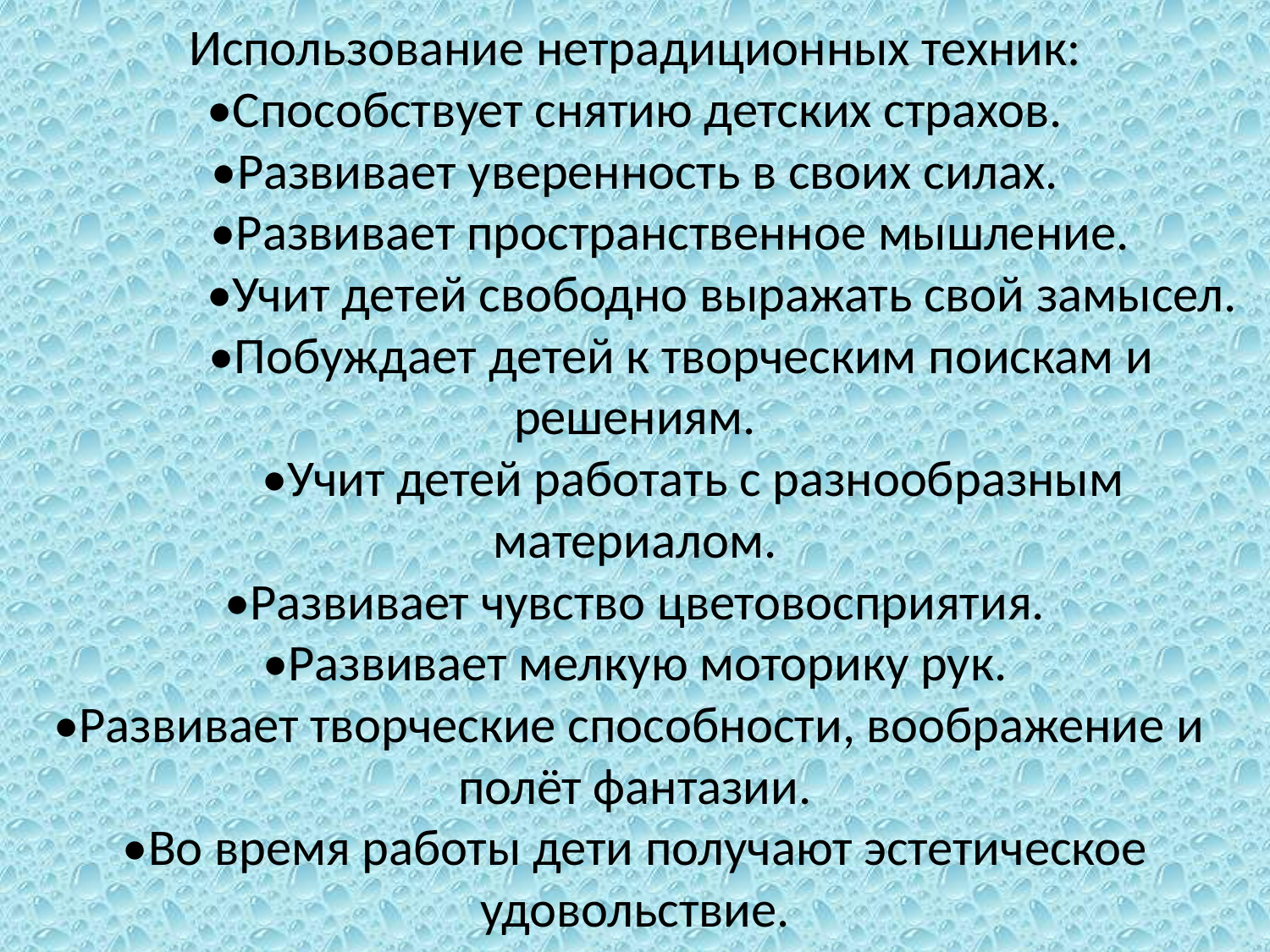

# Использование нетрадиционных техник: •Способствует снятию детских страхов. •Развивает уверенность в своих силах. •Развивает пространственное мышление. •Учит детей свободно выражать свой замысел. •Побуждает детей к творческим поискам и решениям. •Учит детей работать с разнообразным материалом. •Развивает чувство цветовосприятия. •Развивает мелкую моторику рук. •Развивает творческие способности, воображение и  полёт фантазии. •Во время работы дети получают эстетическое удовольствие.